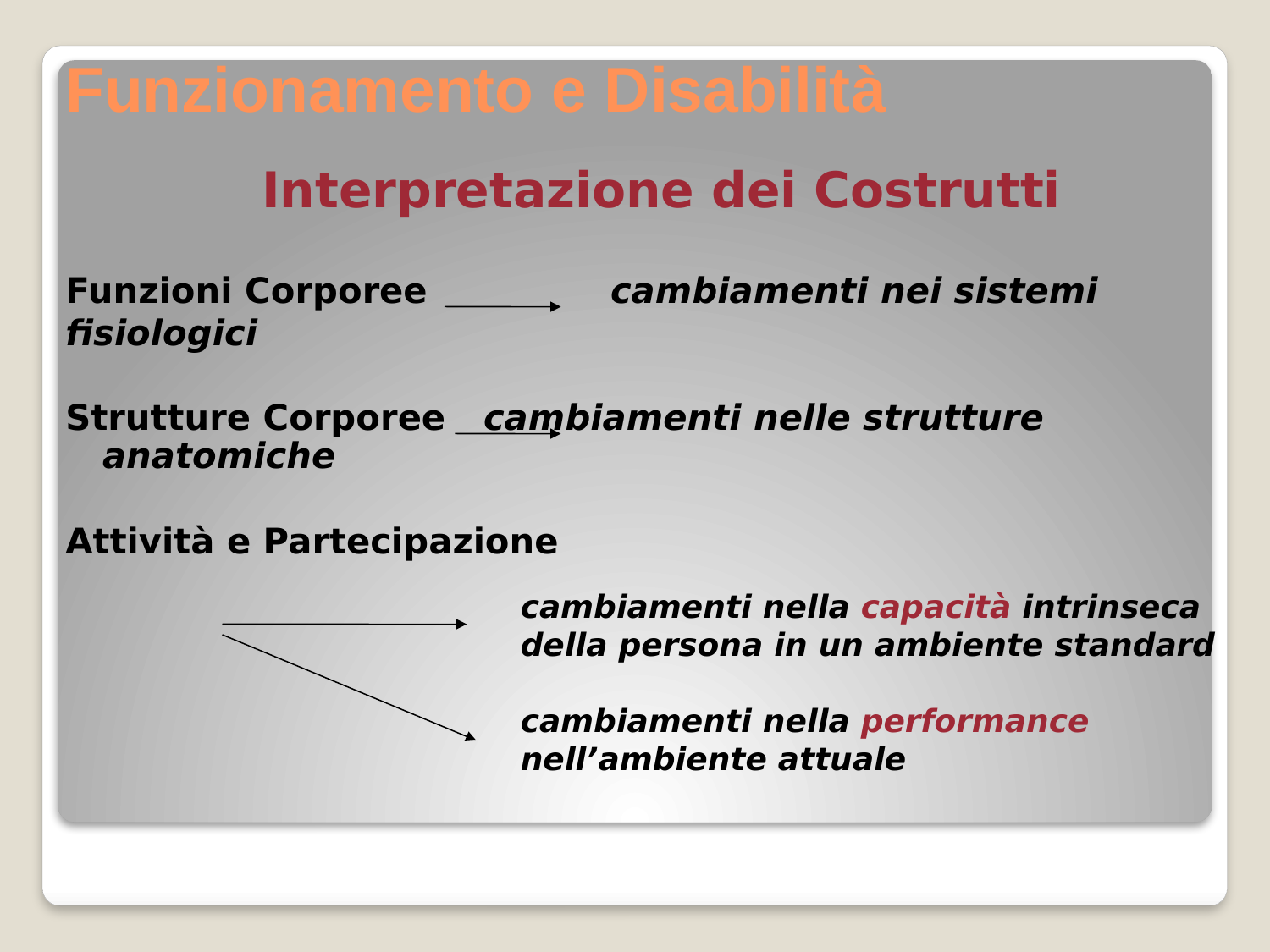

# Funzionamento e Disabilità
Interpretazione dei Costrutti

Funzioni Corporee 		cambiamenti nei sistemi
fisiologici

Strutture Corporee 	cambiamenti nelle strutture anatomiche

Attività e Partecipazione

cambiamenti nella capacità intrinseca
della persona in un ambiente standard

cambiamenti nella performance
nell’ambiente attuale